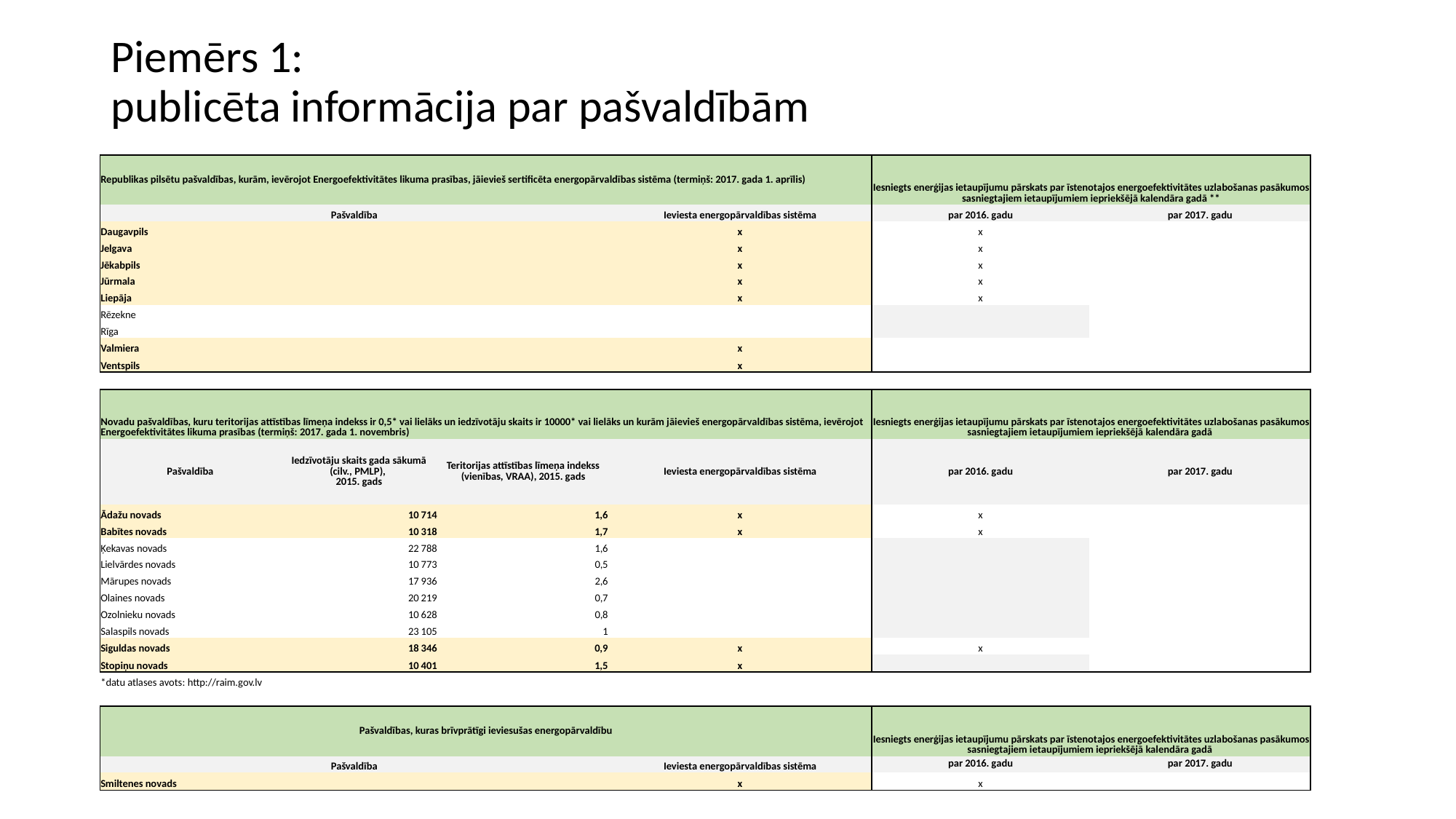

# Piemērs 1: publicēta informācija par pašvaldībām
| Republikas pilsētu pašvaldības, kurām, ievērojot Energoefektivitātes likuma prasības, jāievieš sertificēta energopārvaldības sistēma (termiņš: 2017. gada 1. aprīlis) |  |  |  |  |  | Iesniegts enerģijas ietaupījumu pārskats par īstenotajos energoefektivitātes uzlabošanas pasākumos sasniegtajiem ietaupījumiem iepriekšējā kalendāra gadā \*\* |  |  |  |
| --- | --- | --- | --- | --- | --- | --- | --- | --- | --- |
| Pašvaldība |  |  | Ieviesta energopārvaldības sistēma |  |  | par 2016. gadu |  | par 2017. gadu |  |
| Daugavpils |  |  | x |  |  | x |  |  |  |
| Jelgava |  |  | x |  |  | x |  |  |  |
| Jēkabpils |  |  | x |  |  | x |  |  |  |
| Jūrmala |  |  | x |  |  | x |  |  |  |
| Liepāja |  |  | x |  |  | x |  |  |  |
| Rēzekne |  |  |  |  |  |  |  |  |  |
| Rīga |  |  |  |  |  |  |  |  |  |
| Valmiera |  |  | x |  |  |  |  |  |  |
| Ventspils |  |  | x |  |  |  |  |  |  |
|  |  |  |  |  |  |  |  |  |  |
| Novadu pašvaldības, kuru teritorijas attīstības līmeņa indekss ir 0,5\* vai lielāks un iedzīvotāju skaits ir 10000\* vai lielāks un kurām jāievieš energopārvaldības sistēma, ievērojot Energoefektivitātes likuma prasības (termiņš: 2017. gada 1. novembris) |  |  |  |  |  | Iesniegts enerģijas ietaupījumu pārskats par īstenotajos energoefektivitātes uzlabošanas pasākumos sasniegtajiem ietaupījumiem iepriekšējā kalendāra gadā |  |  |  |
| Pašvaldība | Iedzīvotāju skaits gada sākumā (cilv., PMLP), 2015. gads | Teritorijas attīstības līmeņa indekss (vienības, VRAA), 2015. gads | Ieviesta energopārvaldības sistēma |  |  | par 2016. gadu |  | par 2017. gadu |  |
| Ādažu novads | 10 714 | 1,6 | x |  |  | x |  |  |  |
| Babītes novads | 10 318 | 1,7 | x |  |  | x |  |  |  |
| Ķekavas novads | 22 788 | 1,6 |  |  |  |  |  |  |  |
| Lielvārdes novads | 10 773 | 0,5 |  |  |  |  |  |  |  |
| Mārupes novads | 17 936 | 2,6 |  |  |  |  |  |  |  |
| Olaines novads | 20 219 | 0,7 |  |  |  |  |  |  |  |
| Ozolnieku novads | 10 628 | 0,8 |  |  |  |  |  |  |  |
| Salaspils novads | 23 105 | 1 |  |  |  |  |  |  |  |
| Siguldas novads | 18 346 | 0,9 | x |  |  | x |  |  |  |
| Stopiņu novads | 10 401 | 1,5 | x |  |  |  |  |  |  |
| \*datu atlases avots: http://raim.gov.lv |  |  |  |  |  |  |  |  |  |
|  |  |  |  |  |  |  |  |  |  |
| Pašvaldības, kuras brīvprātīgi ieviesušas energopārvaldību |  |  |  |  |  | Iesniegts enerģijas ietaupījumu pārskats par īstenotajos energoefektivitātes uzlabošanas pasākumos sasniegtajiem ietaupījumiem iepriekšējā kalendāra gadā |  |  |  |
| Pašvaldība |  |  | Ieviesta energopārvaldības sistēma |  |  | par 2016. gadu |  | par 2017. gadu |  |
| Smiltenes novads |  |  | x |  |  | x |  |  |  |